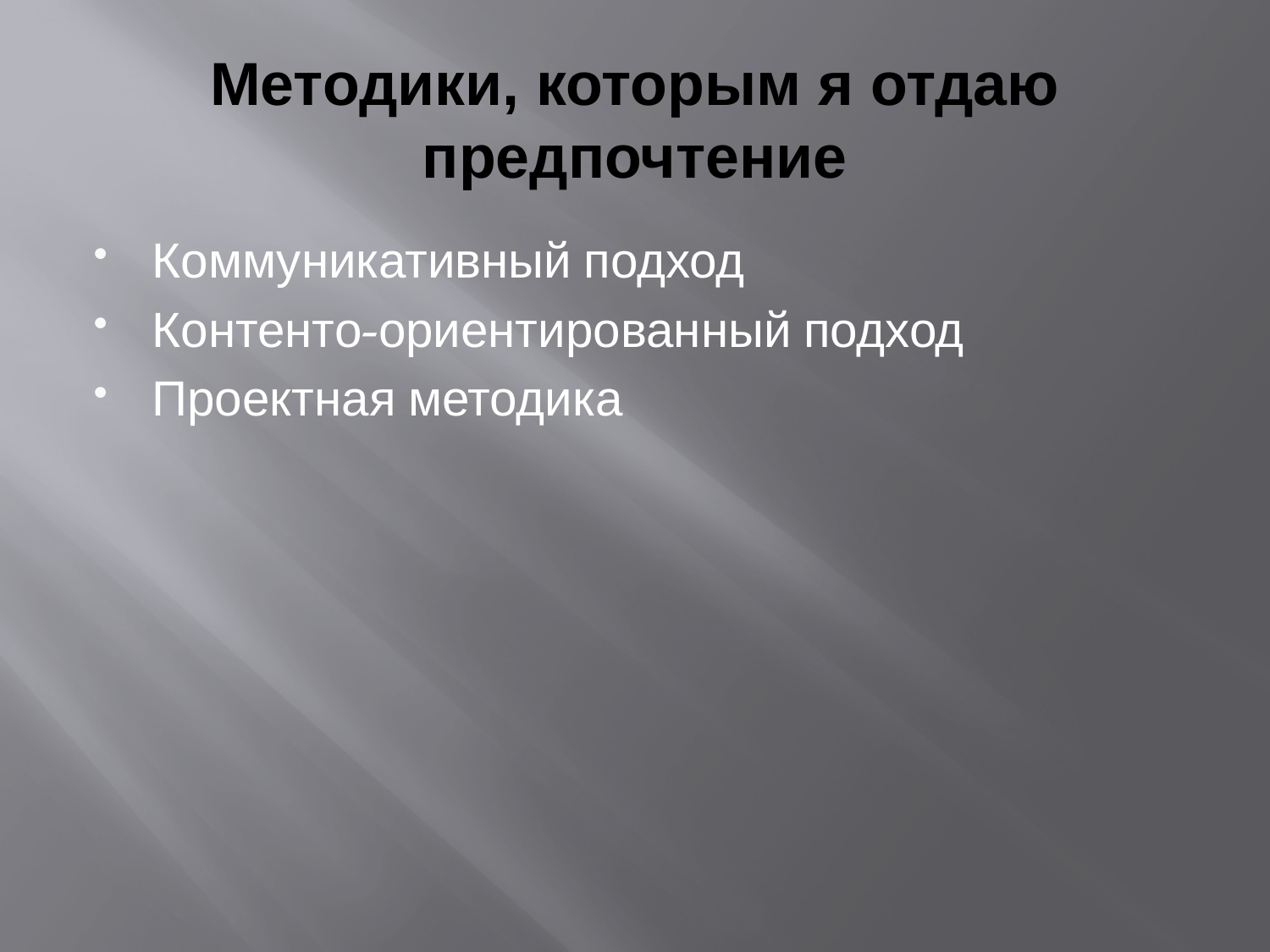

# Методики, которым я отдаю предпочтение
Коммуникативный подход
Контенто-ориентированный подход
Проектная методика